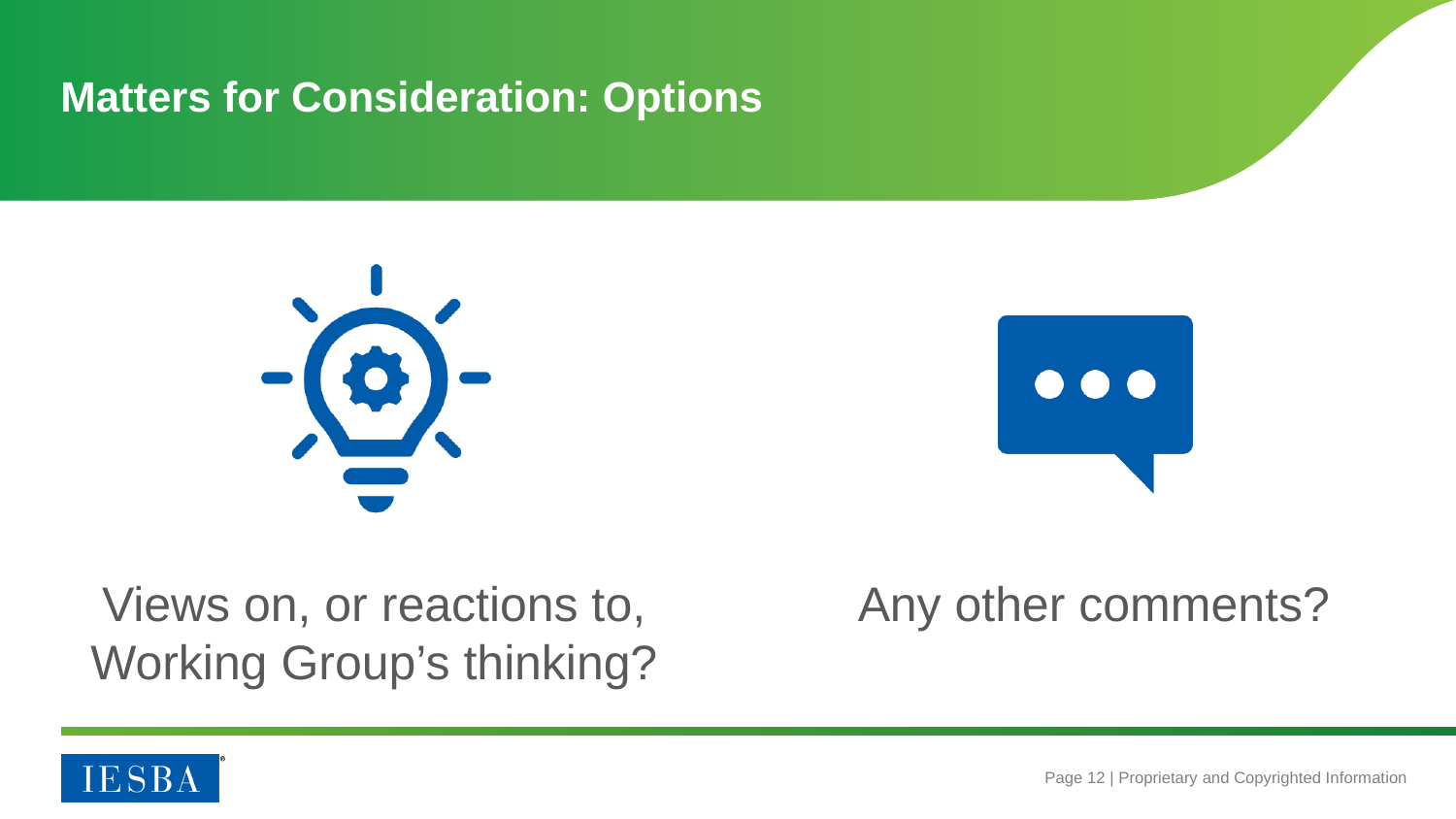

# Matters for Consideration: Options
Views on, or reactions to, Working Group’s thinking?
Any other comments?